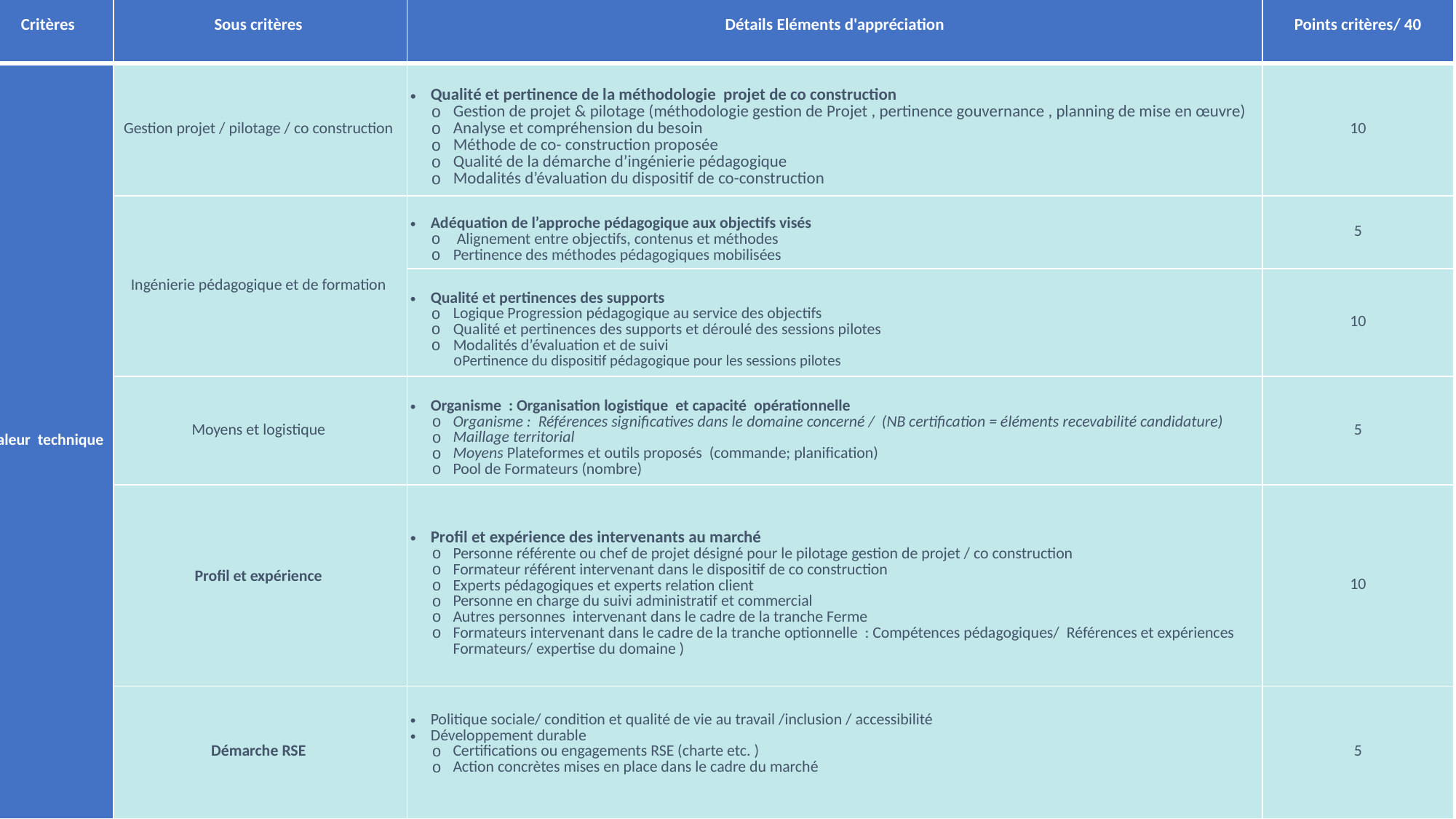

| Critères | Sous critères | Détails Eléments d'appréciation | Points critères/ 40 |
| --- | --- | --- | --- |
| Valeur technique | Gestion projet / pilotage / co construction | Qualité et pertinence de la méthodologie projet de co construction Gestion de projet & pilotage (méthodologie gestion de Projet , pertinence gouvernance , planning de mise en œuvre) Analyse et compréhension du besoin Méthode de co- construction proposée Qualité de la démarche d’ingénierie pédagogique Modalités d’évaluation du dispositif de co-construction | 10 |
|  | Ingénierie pédagogique et de formation | Adéquation de l’approche pédagogique aux objectifs visés Alignement entre objectifs, contenus et méthodes Pertinence des méthodes pédagogiques mobilisées | 5 |
|  |  | Qualité et pertinences des supports Logique Progression pédagogique au service des objectifs Qualité et pertinences des supports et déroulé des sessions pilotes Modalités d’évaluation et de suivi Pertinence du dispositif pédagogique pour les sessions pilotes | 10 |
|  | Moyens et logistique | Organisme : Organisation logistique et capacité opérationnelle Organisme : Références significatives dans le domaine concerné / (NB certification = éléments recevabilité candidature) Maillage territorial Moyens Plateformes et outils proposés (commande; planification) Pool de Formateurs (nombre) | 5 |
|  | Profil et expérience | Profil et expérience des intervenants au marché Personne référente ou chef de projet désigné pour le pilotage gestion de projet / co construction Formateur référent intervenant dans le dispositif de co construction Experts pédagogiques et experts relation client Personne en charge du suivi administratif et commercial Autres personnes intervenant dans le cadre de la tranche Ferme Formateurs intervenant dans le cadre de la tranche optionnelle : Compétences pédagogiques/ Références et expériences Formateurs/ expertise du domaine ) | 10 |
|  | Démarche RSE | Politique sociale/ condition et qualité de vie au travail /inclusion / accessibilité Développement durable Certifications ou engagements RSE (charte etc. ) Action concrètes mises en place dans le cadre du marché | 5 |